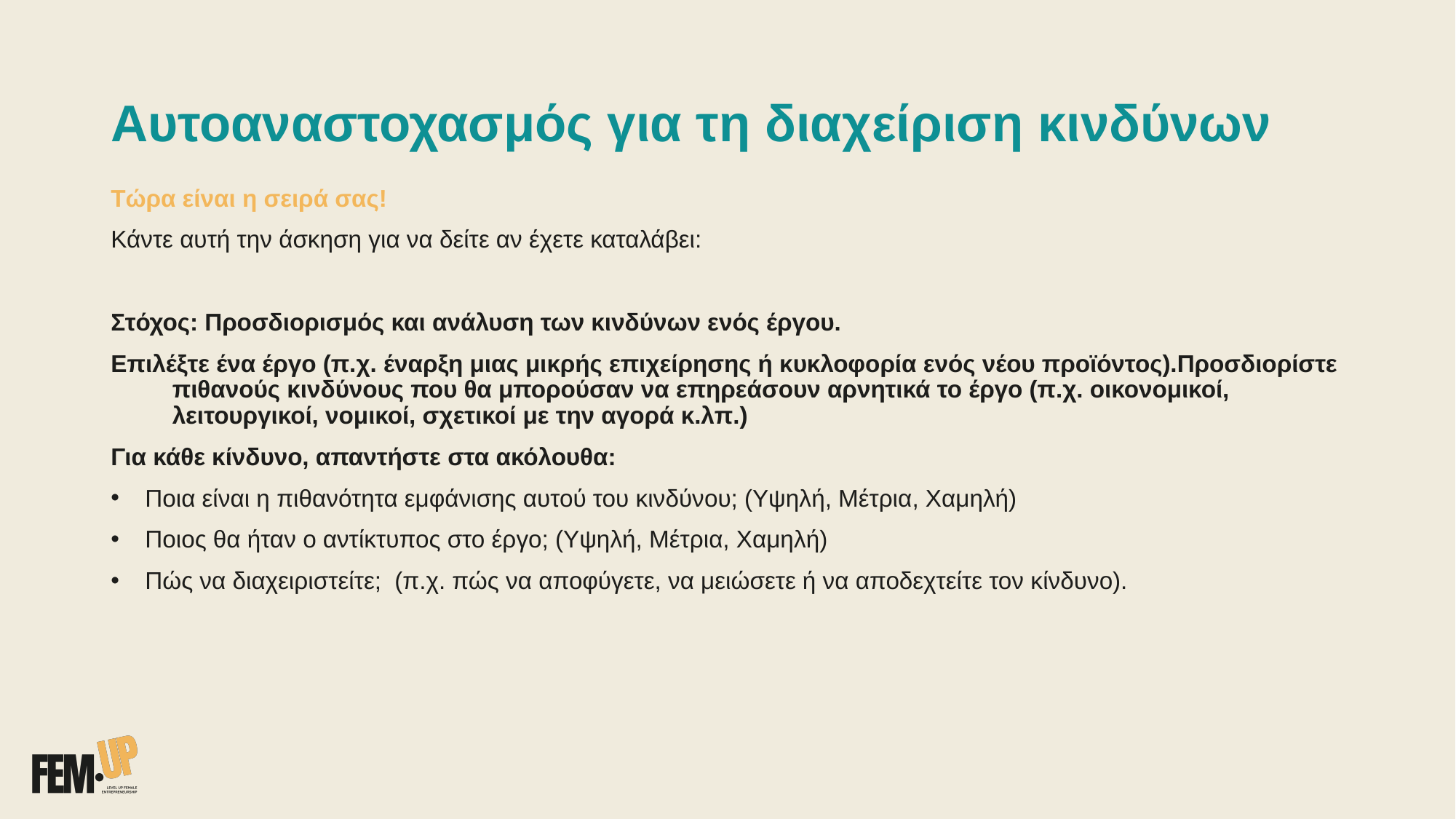

# Αυτοαναστοχασμός για τη διαχείριση κινδύνων
Τώρα είναι η σειρά σας!
Κάντε αυτή την άσκηση για να δείτε αν έχετε καταλάβει:

Στόχος: Προσδιορισμός και ανάλυση των κινδύνων ενός έργου.
Επιλέξτε ένα έργο (π.χ. έναρξη μιας μικρής επιχείρησης ή κυκλοφορία ενός νέου προϊόντος).Προσδιορίστε πιθανούς κινδύνους που θα μπορούσαν να επηρεάσουν αρνητικά το έργο (π.χ. οικονομικοί, λειτουργικοί, νομικοί, σχετικοί με την αγορά κ.λπ.)
Για κάθε κίνδυνο, απαντήστε στα ακόλουθα:
Ποια είναι η πιθανότητα εμφάνισης αυτού του κινδύνου; (Υψηλή, Μέτρια, Χαμηλή)
Ποιος θα ήταν ο αντίκτυπος στο έργο; (Υψηλή, Μέτρια, Χαμηλή)
Πώς να διαχειριστείτε;  (π.χ. πώς να αποφύγετε, να μειώσετε ή να αποδεχτείτε τον κίνδυνο).